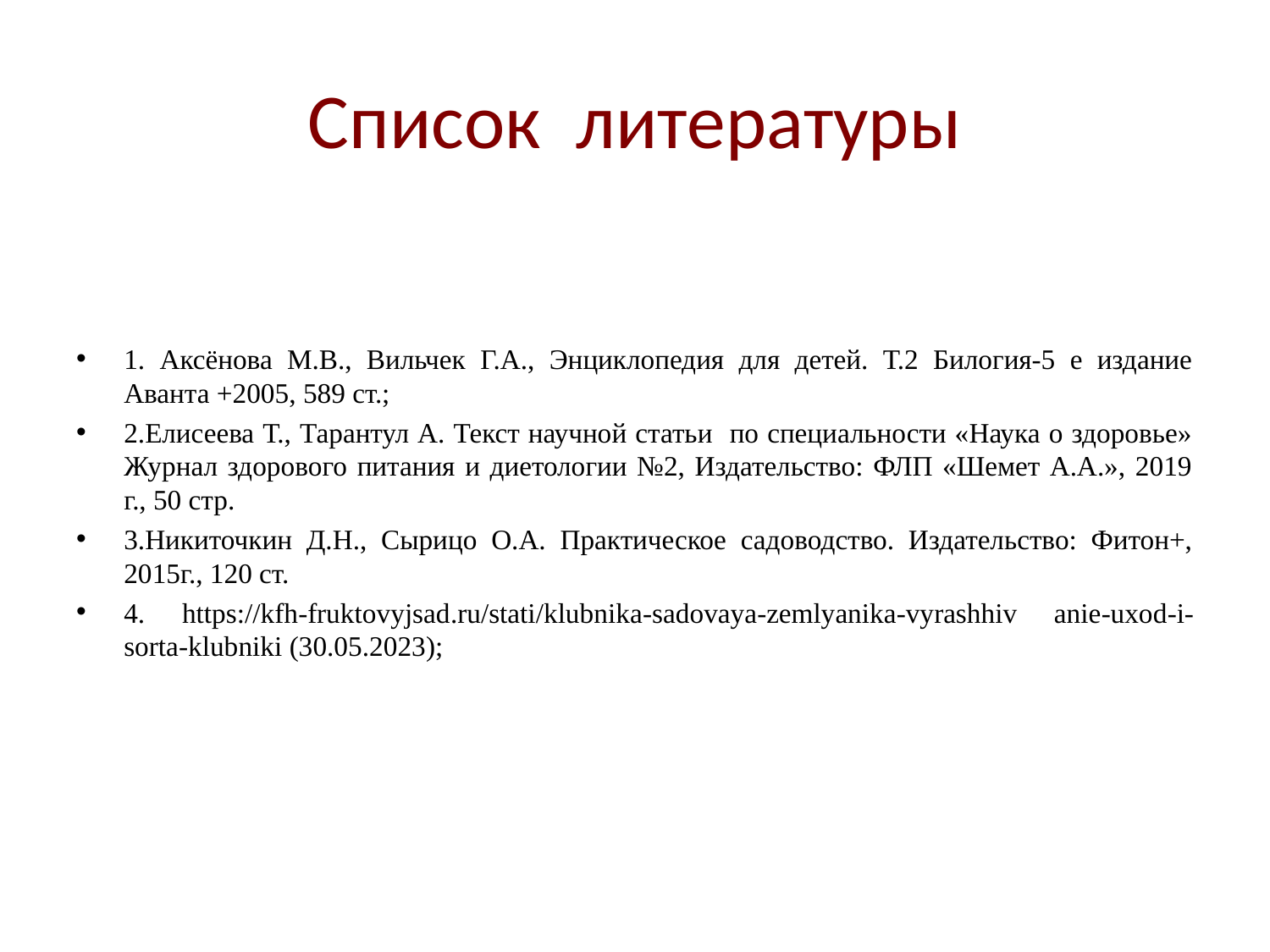

# Список  литературы

1. Аксёнова М.В., Вильчек Г.А., Энциклопедия для детей. Т.2 Билогия-5 е издание Аванта +2005, 589 ст.;
2.Елисеева Т., Тарантул А. Текст научной статьи  по специальности «Наука о здоровье» Журнал здорового питания и диетологии №2, Издательство: ФЛП «Шемет А.А.», 2019 г., 50 стр.
3.Никиточкин Д.Н., Сырицо О.А. Практическое садоводство. Издательство: Фитон+, 2015г., 120 ст.
4. https://kfh-fruktovyjsad.ru/stati/klubnika-sadovaya-zemlyanika-vyrashhiv anie-uxod-i-sorta-klubniki (30.05.2023);